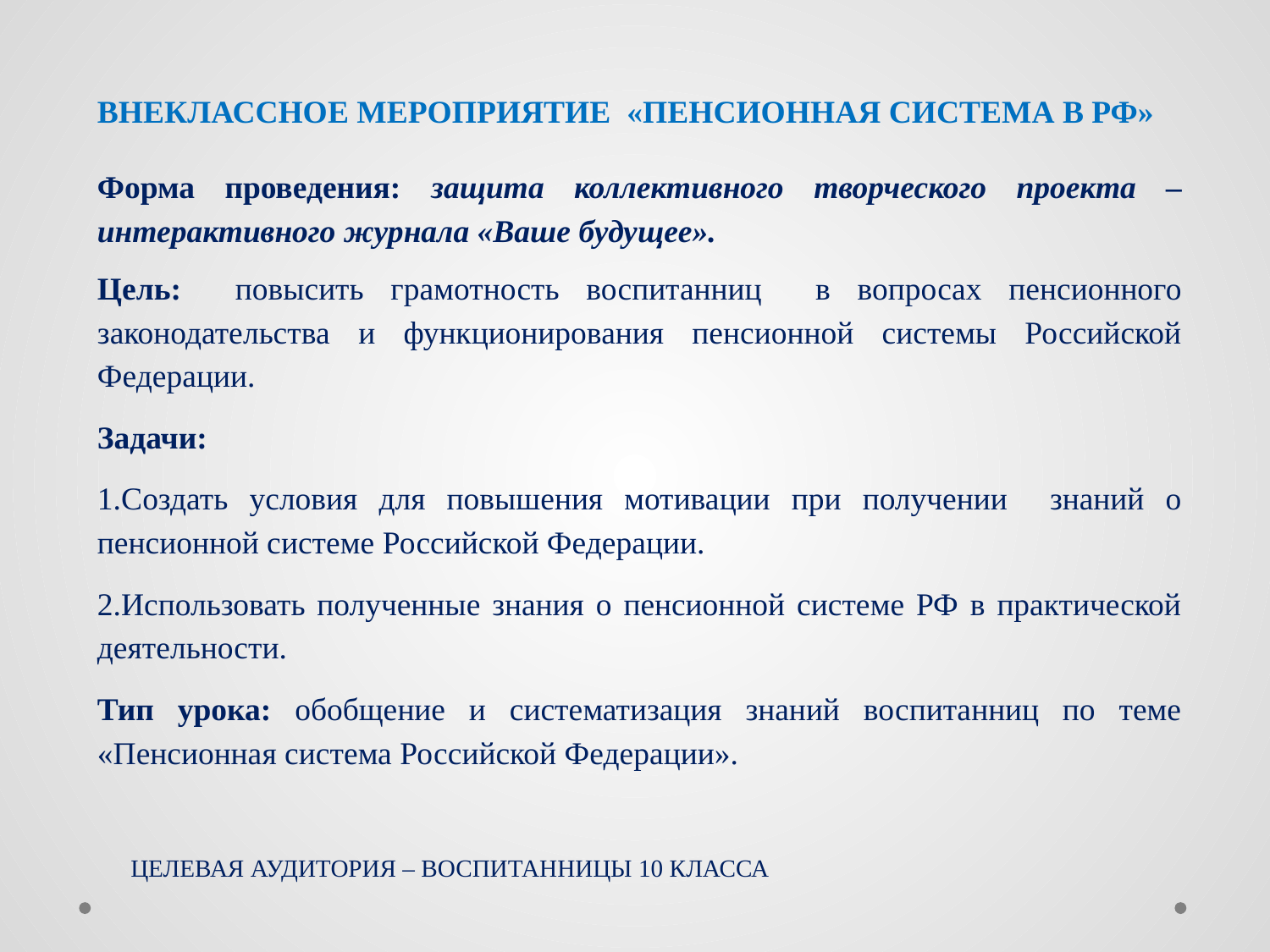

ВНЕКЛАССНОЕ МЕРОПРИЯТИЕ  «ПЕНСИОННАЯ СИСТЕМА В РФ»
Форма проведения: защита коллективного творческого проекта – интерактивного журнала «Ваше будущее».
Цель:  повысить грамотность воспитанниц  в вопросах пенсионного законодательства и функционирования пенсионной системы Российской Федерации.
Задачи:
1.Создать условия для повышения мотивации при получении  знаний о пенсионной системе Российской Федерации.
2.Использовать полученные знания о пенсионной системе РФ в практической деятельности.
Тип урока: обобщение и систематизация знаний воспитанниц по теме «Пенсионная система Российской Федерации».
ЦЕЛЕВАЯ АУДИТОРИЯ – ВОСПИТАННИЦЫ 10 КЛАССА